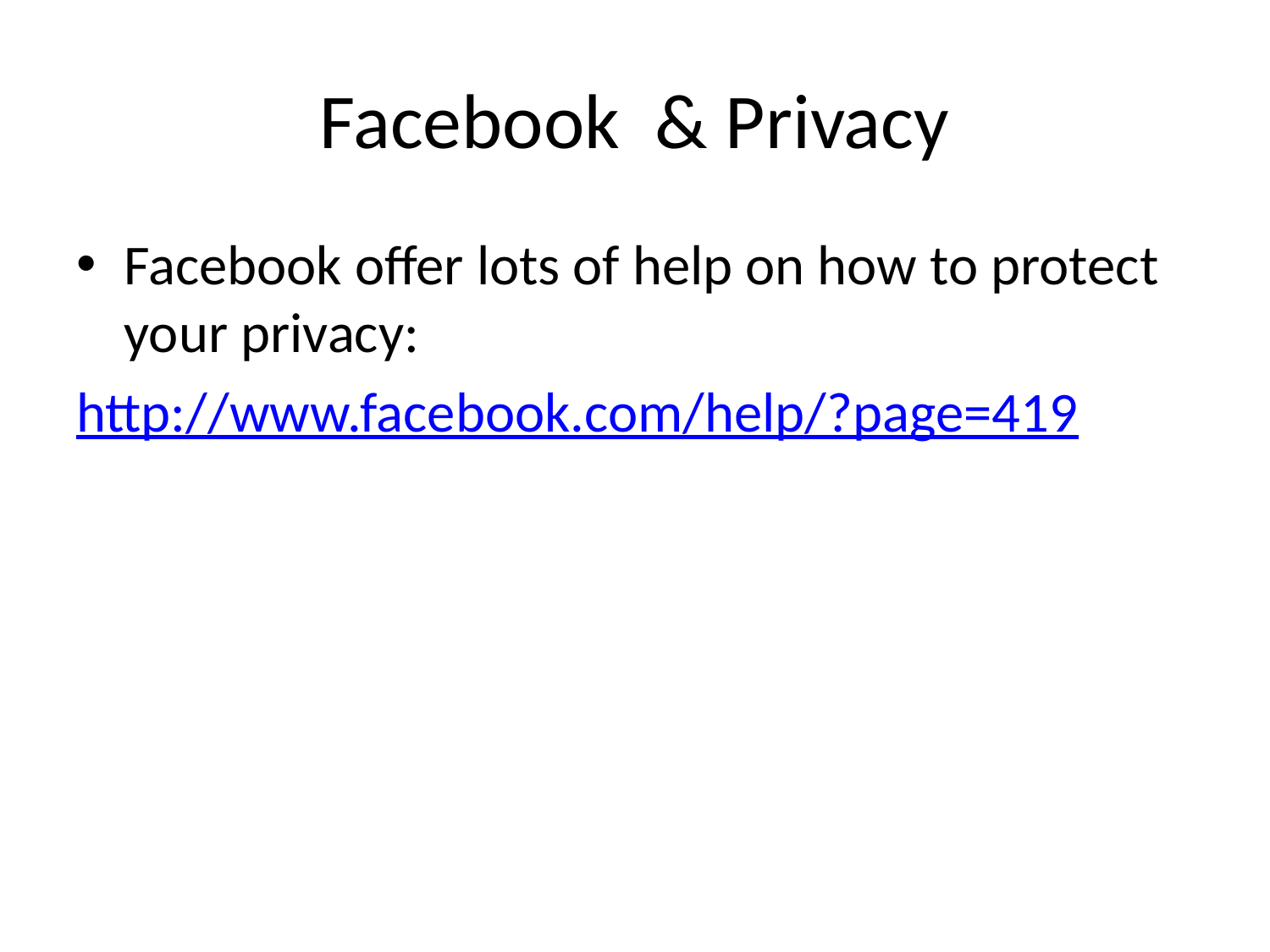

# Facebook  & Privacy
Facebook offer lots of help on how to protect your privacy:
http://www.facebook.com/help/?page=419